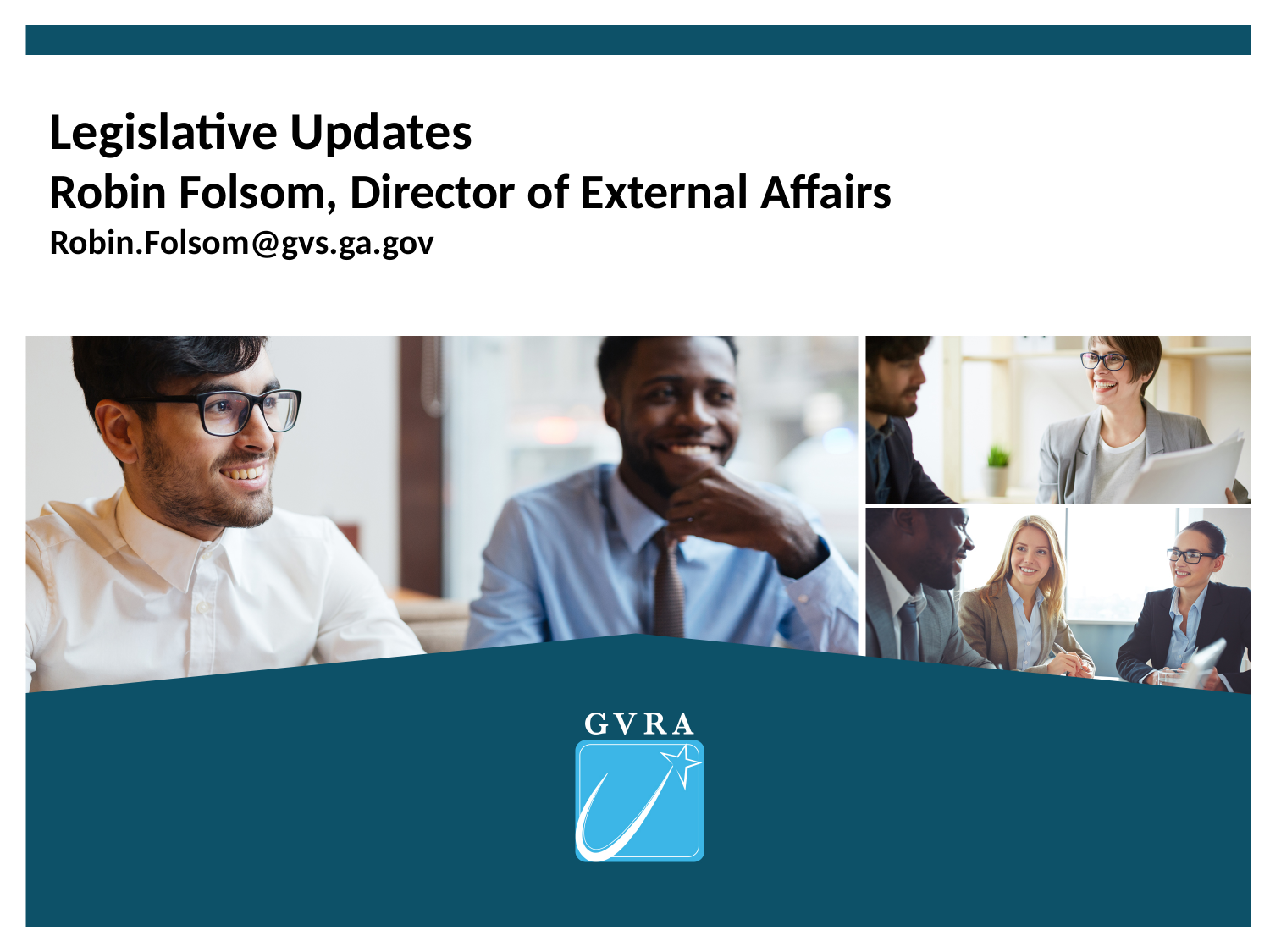

Legislative Updates
Robin Folsom, Director of External Affairs
Robin.Folsom@gvs.ga.gov